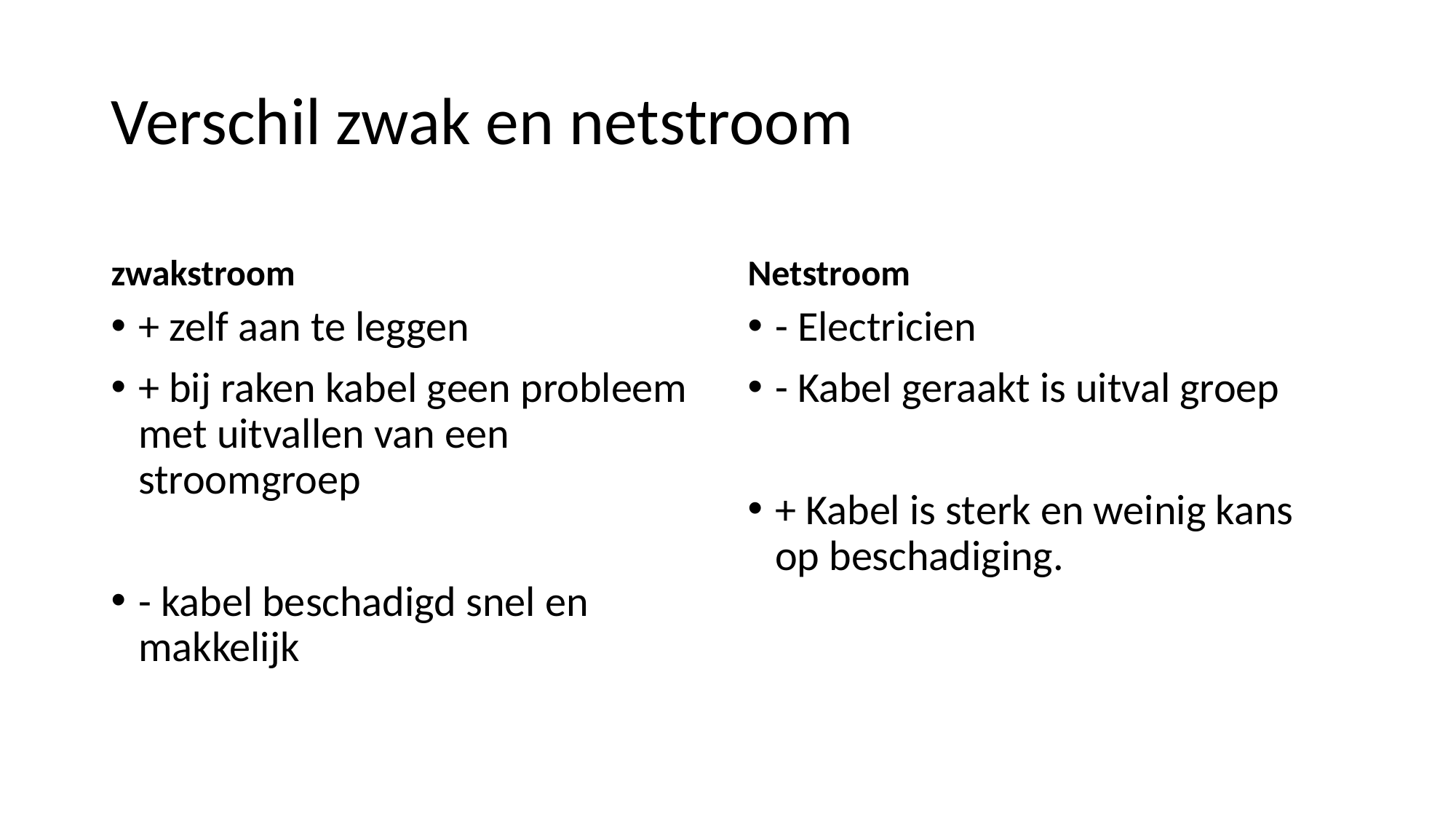

# Verschil zwak en netstroom
zwakstroom
Netstroom
+ zelf aan te leggen
+ bij raken kabel geen probleem met uitvallen van een stroomgroep

- kabel beschadigd snel en makkelijk
- Electricien
- Kabel geraakt is uitval groep

+ Kabel is sterk en weinig kans op beschadiging.